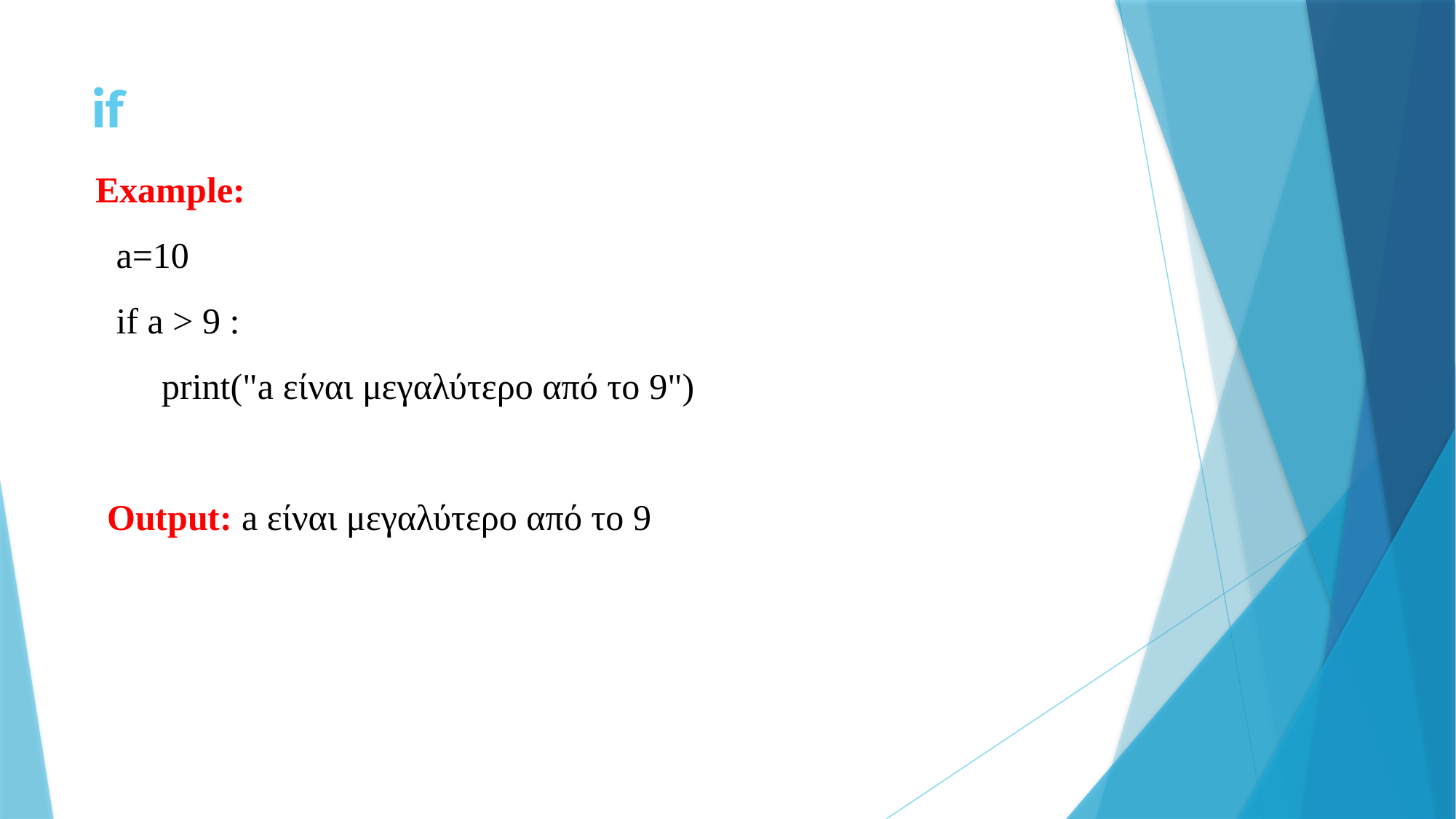

# if
 Example:
   a=10
   if a > 9 :
        print("a είναι μεγαλύτερο από το 9")

  Output: a είναι μεγαλύτερο από το 9